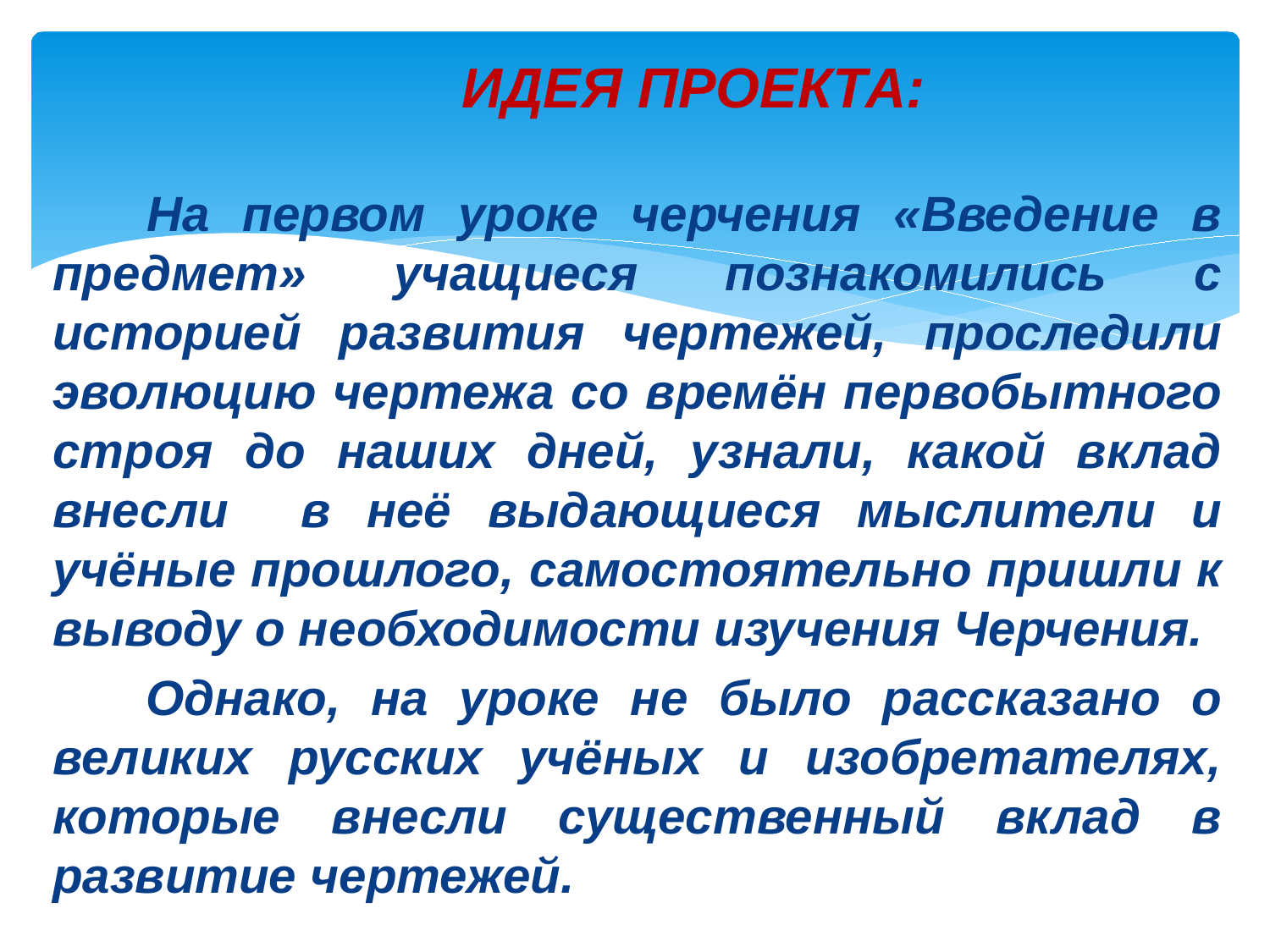

# ИДЕЯ ПРОЕКТА:
   На первом уроке черчения «Введение в предмет» учащиеся познакомились с историей развития чертежей, проследили эволюцию чертежа со времён первобытного строя до наших дней, узнали, какой вклад внесли  в неё выдающиеся мыслители и учёные прошлого, самостоятельно пришли к выводу о необходимости изучения Черчения.
   Однако, на уроке не было рассказано о великих русских учёных и изобретателях, которые внесли существенный вклад в развитие чертежей.